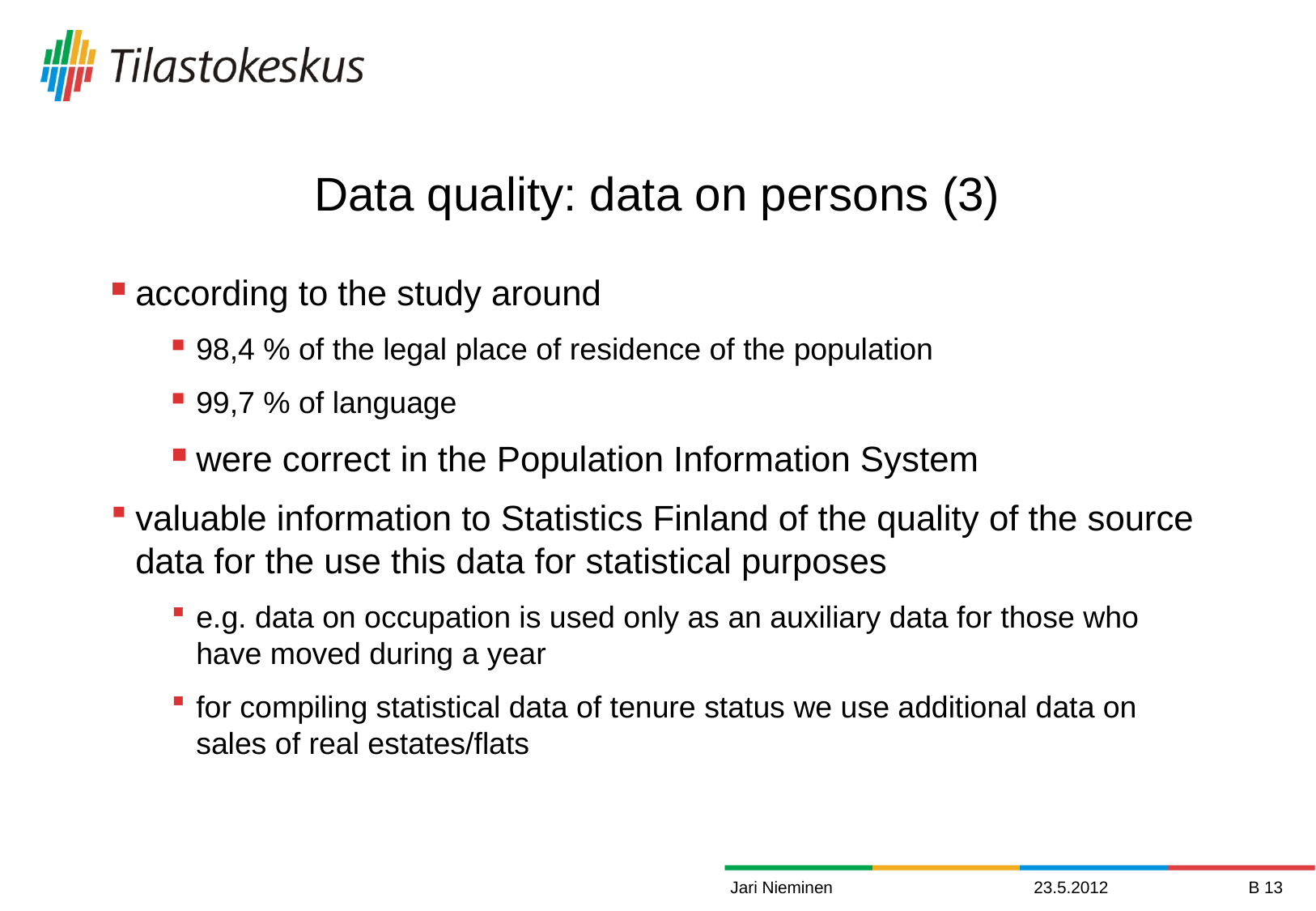

Data quality: data on persons (3)
according to the study around
98,4 % of the legal place of residence of the population
99,7 % of language
were correct in the Population Information System
valuable information to Statistics Finland of the quality of the source data for the use this data for statistical purposes
e.g. data on occupation is used only as an auxiliary data for those who have moved during a year
for compiling statistical data of tenure status we use additional data on sales of real estates/flats
Jari Nieminen
23.5.2012
B 13